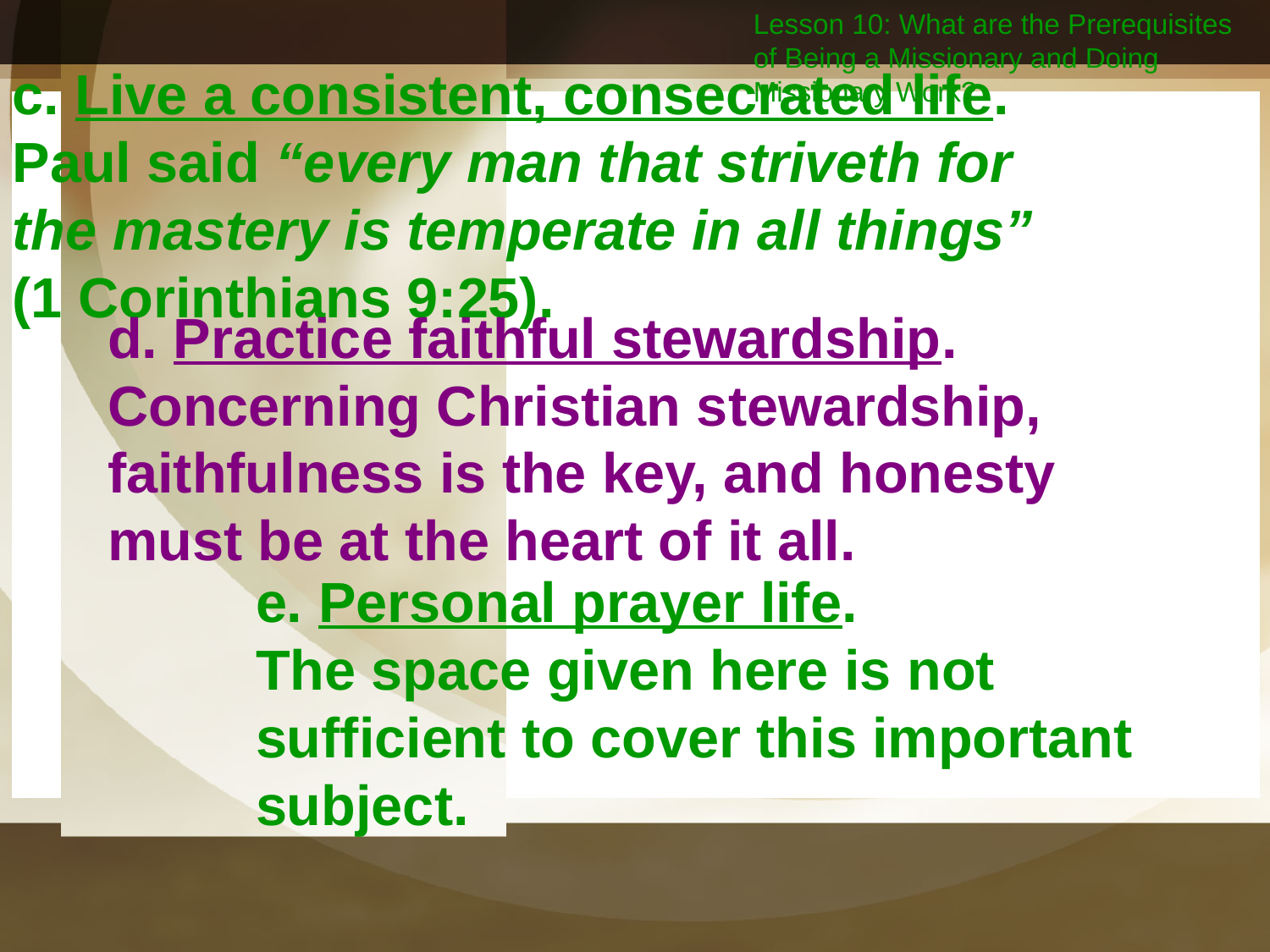

Lesson 10: What are the Prerequisites of Being a Missionary and Doing Missionary Work?
c. Live a consistent, consecrated life.
Paul said “every man that striveth for the mastery is temperate in all things” (1 Corinthians 9:25).
d. Practice faithful stewardship.
Concerning Christian stewardship, faithfulness is the key, and honesty must be at the heart of it all.
e. Personal prayer life.
The space given here is not sufficient to cover this important subject.